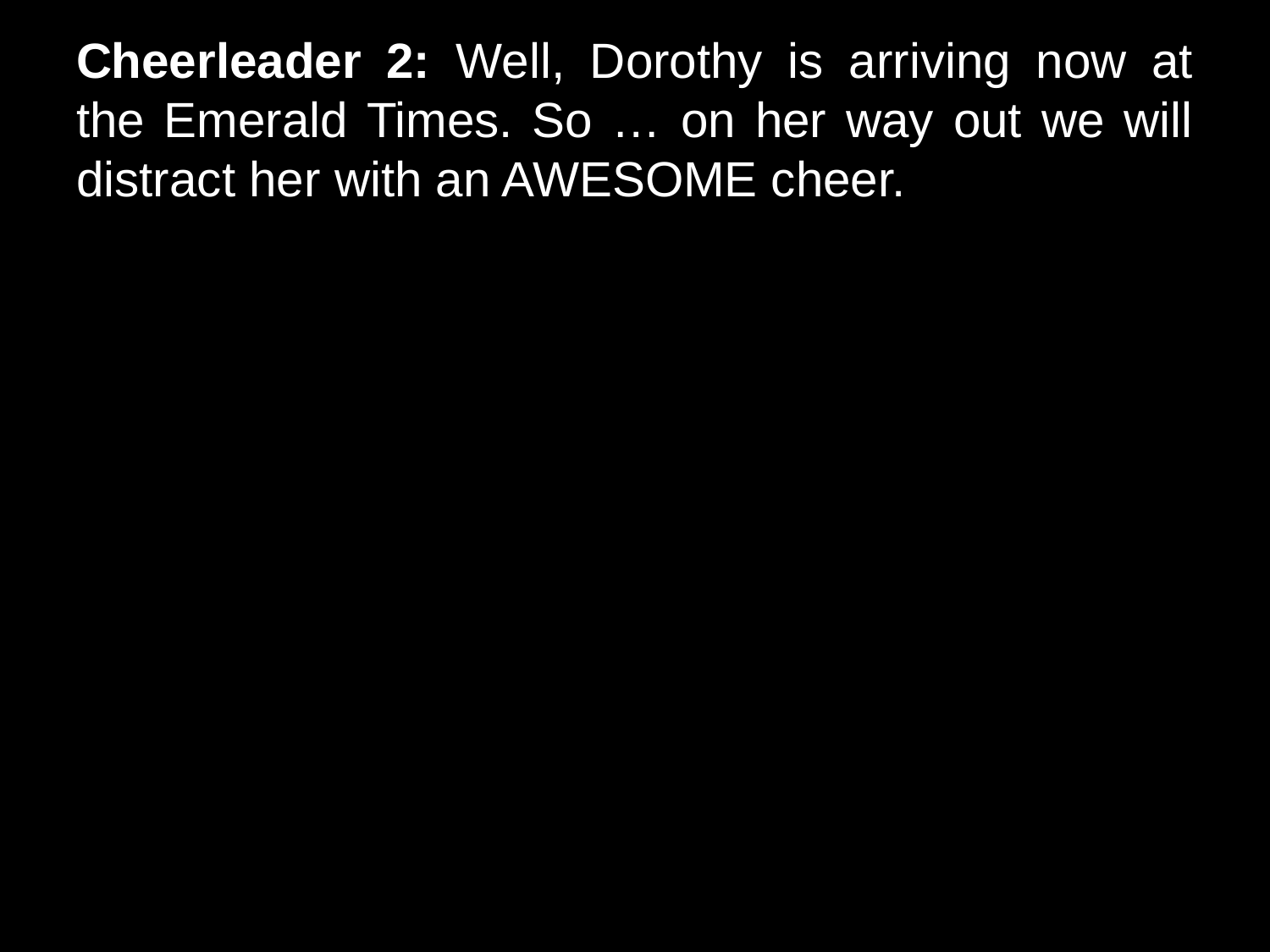

# Cheerleader 2: Well, Dorothy is arriving now at the Emerald Times. So … on her way out we will distract her with an AWESOME cheer.